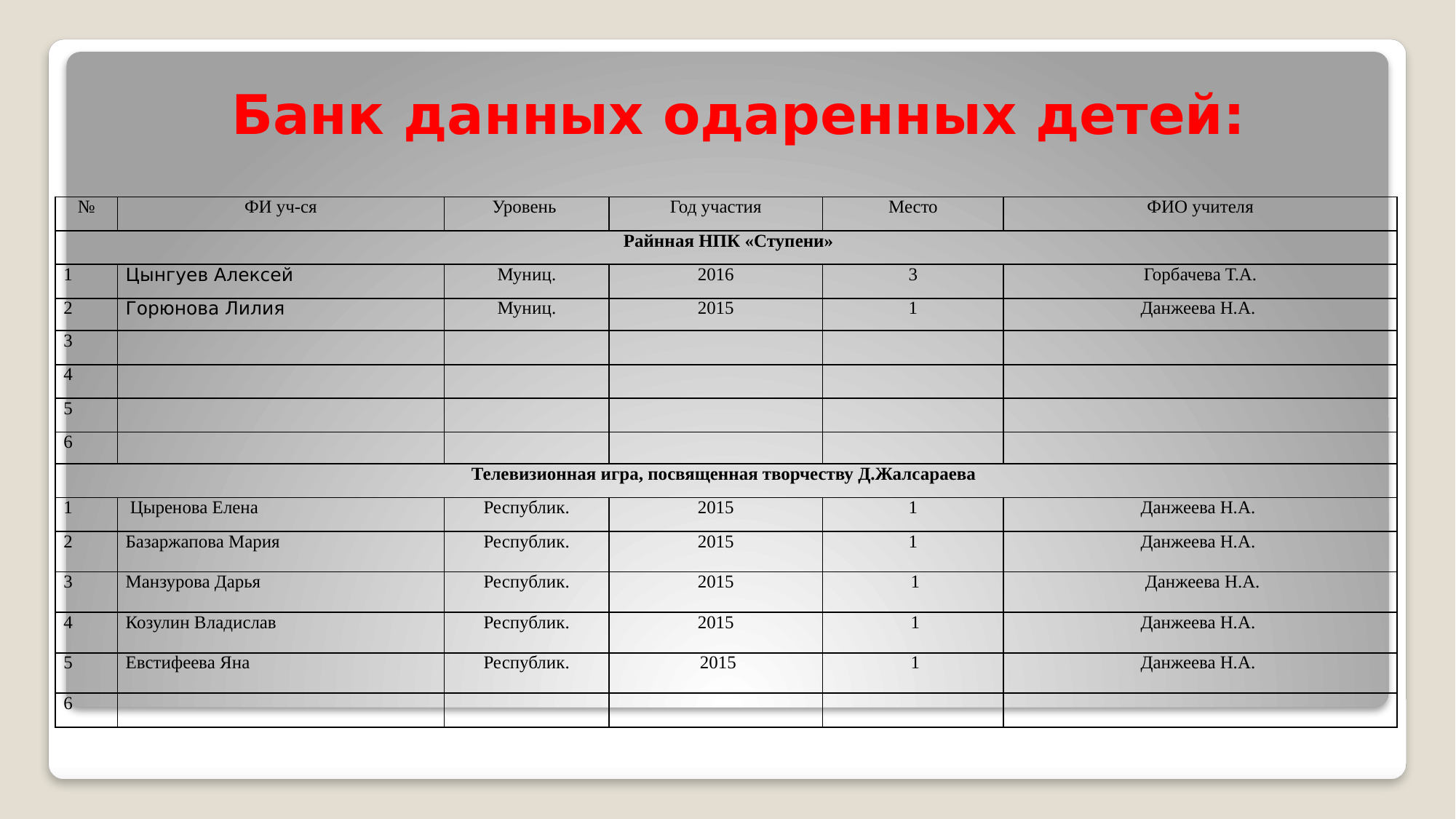

# Банк данных одаренных детей:
| № | ФИ уч-ся | Уровень | Год участия | Место | ФИО учителя |
| --- | --- | --- | --- | --- | --- |
| Райнная НПК «Ступени» |  |  |  |  |  |
| 1 | Цынгуев Алексей | Муниц. | 2016 | 3 | Горбачева Т.А. |
| 2 | Горюнова Лилия | Муниц. | 2015 | 1 | Данжеева Н.А. |
| 3 |  |  |  |  |  |
| 4 |  |  |  |  |  |
| 5 |  |  |  |  |  |
| 6 |  |  |  |  |  |
| Телевизионная игра, посвященная творчеству Д.Жалсараева |  |  |  |  |  |
| 1 | Цыренова Елена | Республик. | 2015 | 1 | Данжеева Н.А. |
| 2 | Базаржапова Мария | Республик. | 2015 | 1 | Данжеева Н.А. |
| 3 | Манзурова Дарья | Республик. | 2015 | 1 | Данжеева Н.А. |
| 4 | Козулин Владислав | Республик. | 2015 | 1 | Данжеева Н.А. |
| 5 | Евстифеева Яна | Республик. | 2015 | 1 | Данжеева Н.А. |
| 6 |  |  |  |  |  |